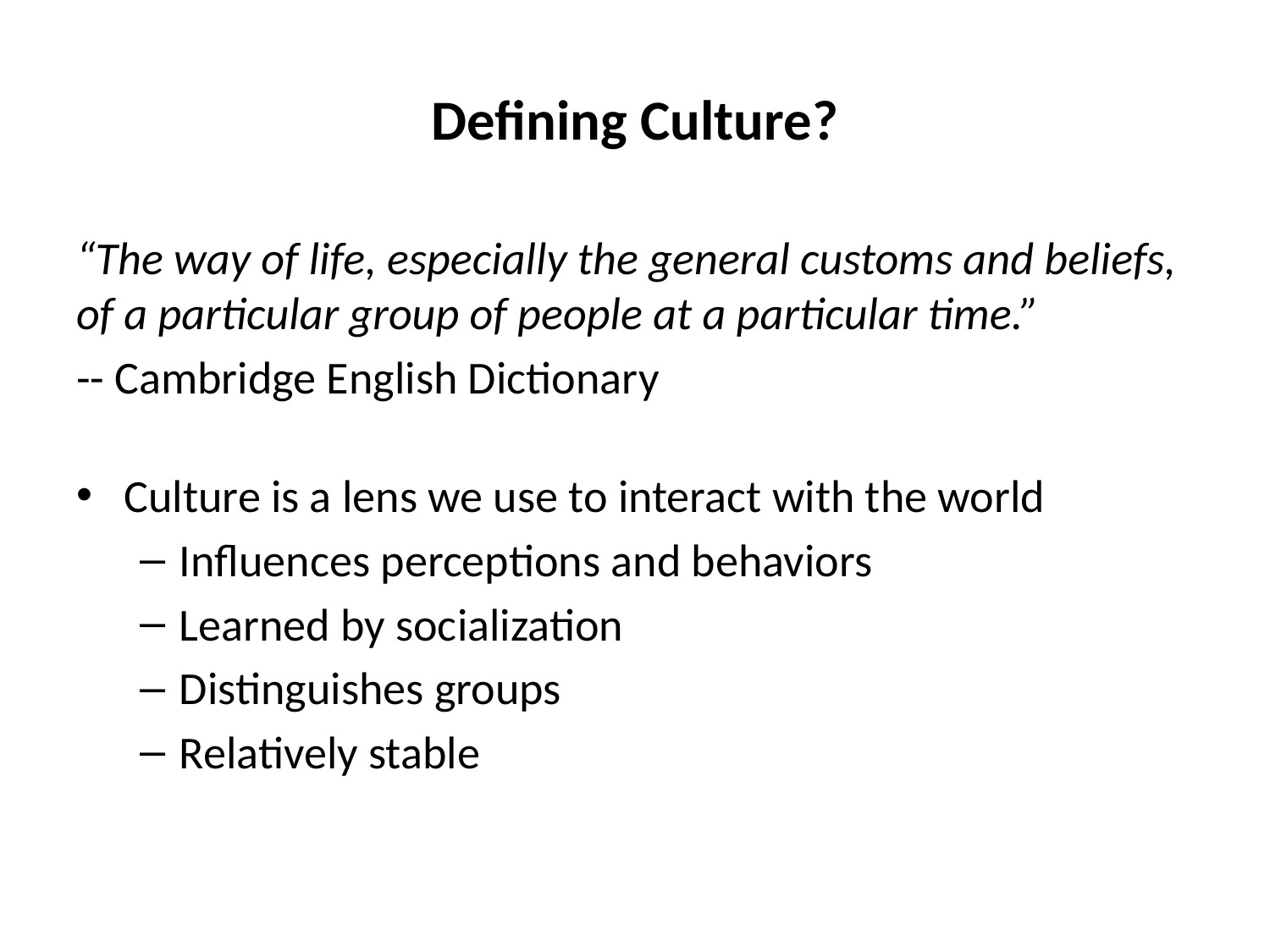

# Defining Culture?
“The way of life, especially the general customs and beliefs, of a particular group of people at a particular time.”
-- Cambridge English Dictionary

Culture is a lens we use to interact with the world
Influences perceptions and behaviors
Learned by socialization
Distinguishes groups
Relatively stable